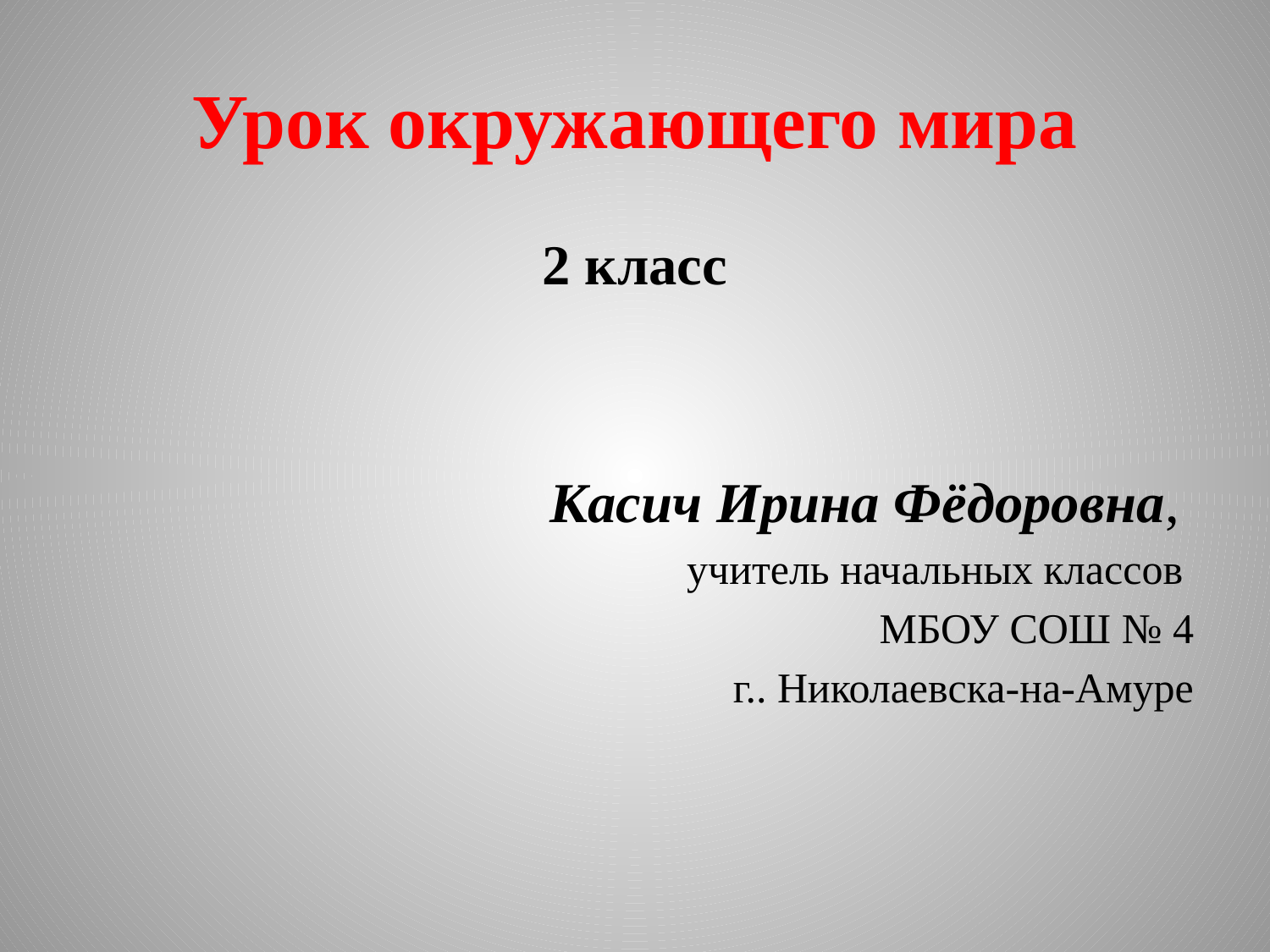

# Урок окружающего мира
2 класс

Касич Ирина Фёдоровна,
учитель начальных классов
МБОУ СОШ № 4
г.. Николаевска-на-Амуре